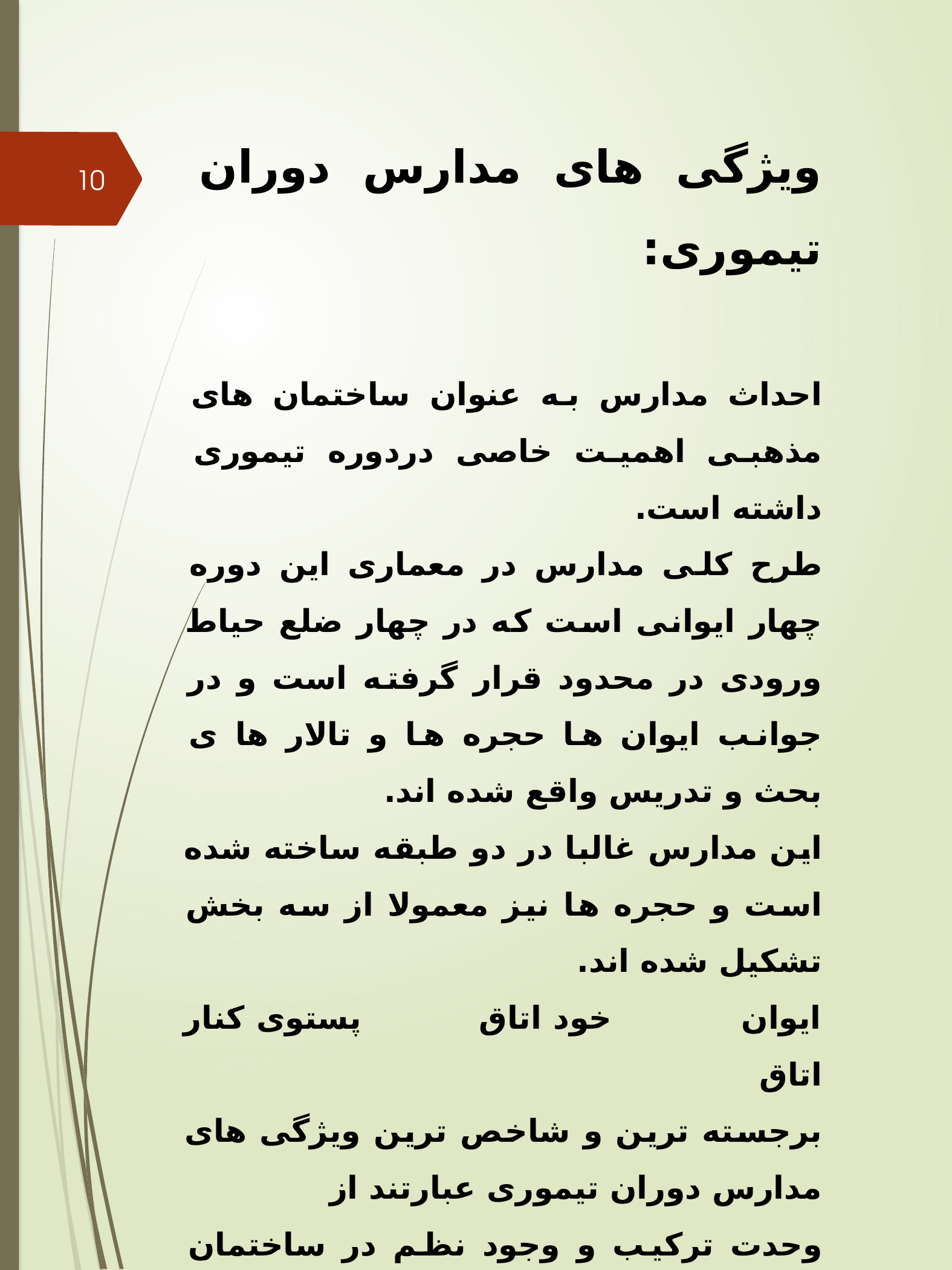

ویژگی های مدارس دوران تیموری:

احداث مدارس به عنوان ساختمان های مذهبی اهمیت خاصی دردوره تیموری داشته است.
طرح کلی مدارس در معماری این دوره چهار ایوانی است که در چهار ضلع حیاط ورودی در محدود قرار گرفته است و در جوانب ایوان ها حجره ها و تالار ها ی بحث و تدریس واقع شده اند.
این مدارس غالبا در دو طبقه ساخته شده است و حجره ها نیز معمولا از سه بخش تشکیل شده اند.
ایوان           خود اتاق          پستوی کنار اتاق
برجسته ترین و شاخص ترین ویژگی های مدارس دوران تیموری عبارتند از
وحدت ترکیب و وجود نظم در ساختمان مدارس
پیچیدگی فضای مدارس
فضای اغلب مدارس بسته و متنوع به نظر می رسد.

10